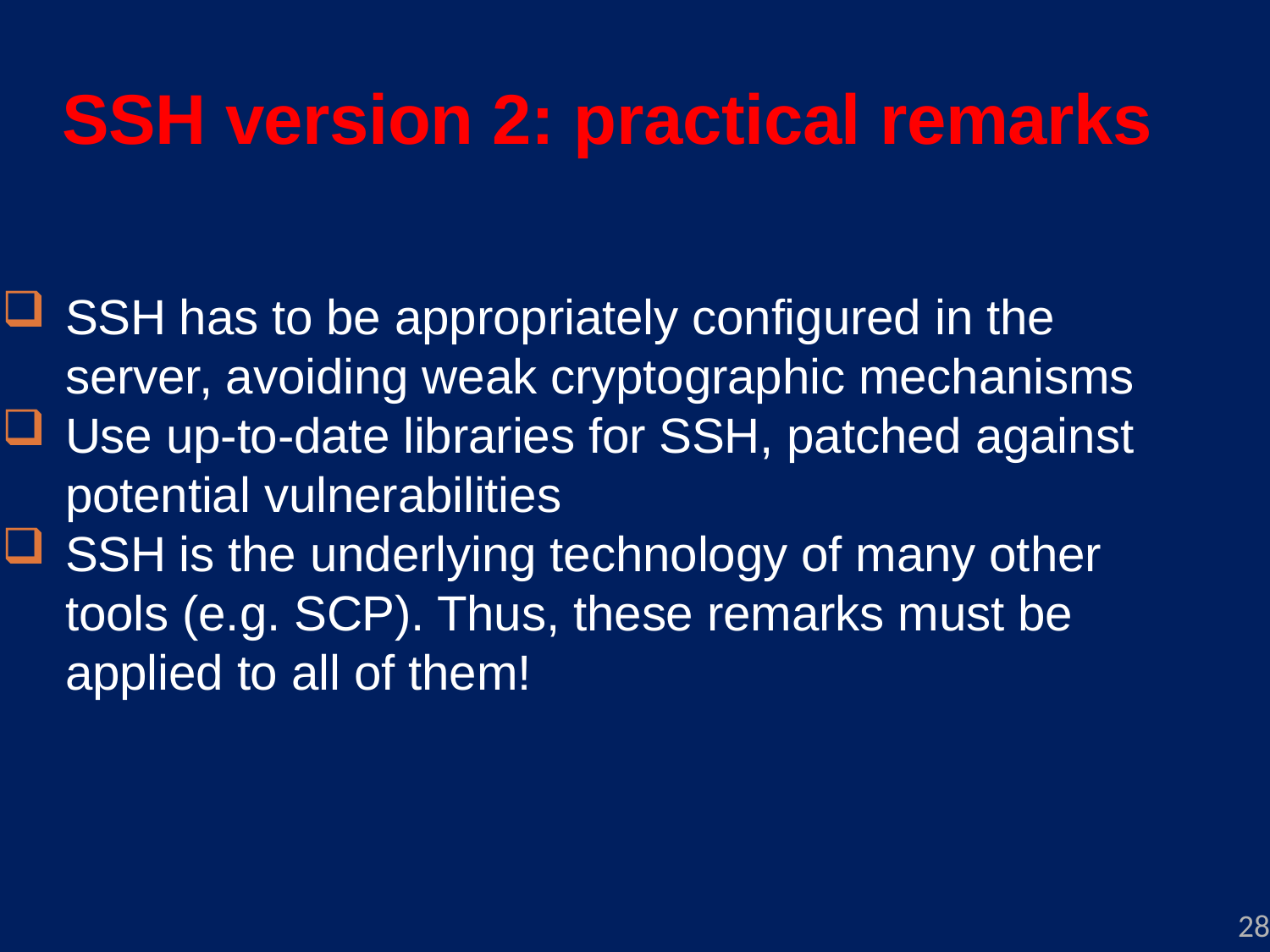

SSH version 2: practical remarks
SSH has to be appropriately configured in the server, avoiding weak cryptographic mechanisms
Use up-to-date libraries for SSH, patched against potential vulnerabilities
SSH is the underlying technology of many other tools (e.g. SCP). Thus, these remarks must be applied to all of them!
28